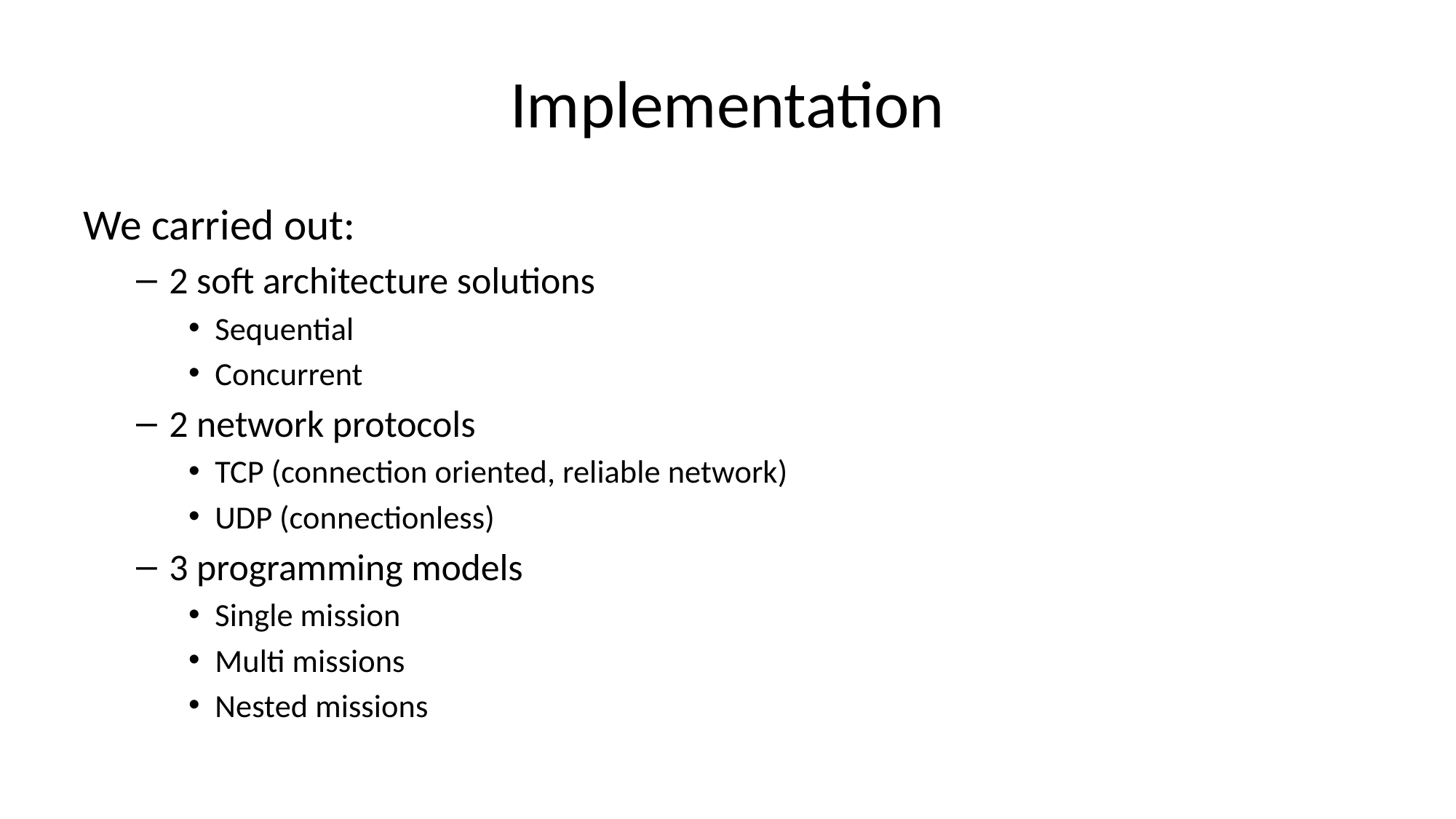

# Implementation
We carried out:
2 soft architecture solutions
Sequential
Concurrent
2 network protocols
TCP (connection oriented, reliable network)
UDP (connectionless)
3 programming models
Single mission
Multi missions
Nested missions